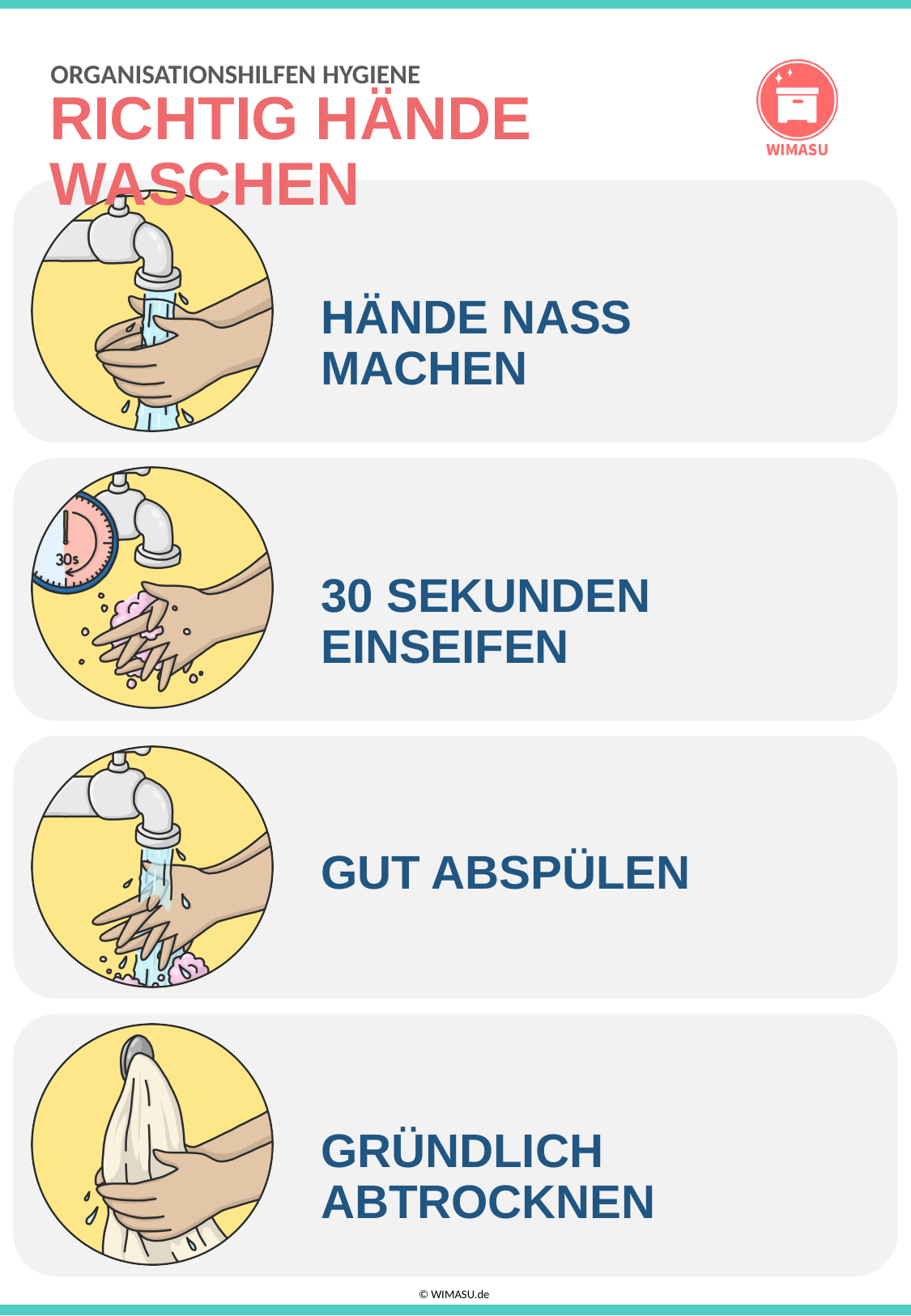

RICHTIG HÄNDE WASCHEN
HÄNDE NASS MACHEN
30 SEKUNDEN EINSEIFEN
GUT ABSPÜLEN
GRÜNDLICH ABTROCKNEN